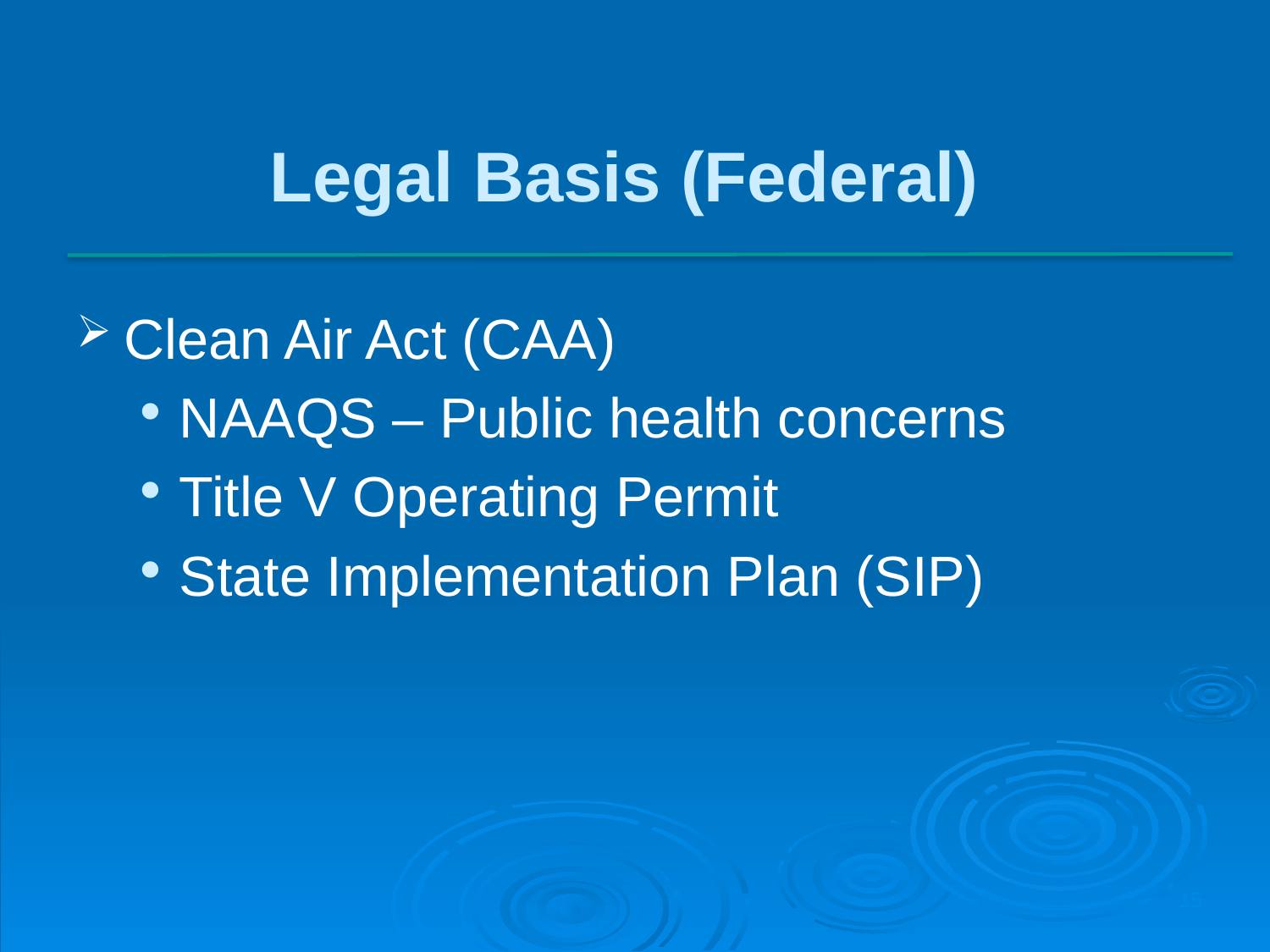

Legal Basis (Federal)
Clean Air Act (CAA)
NAAQS – Public health concerns
Title V Operating Permit
State Implementation Plan (SIP)

15